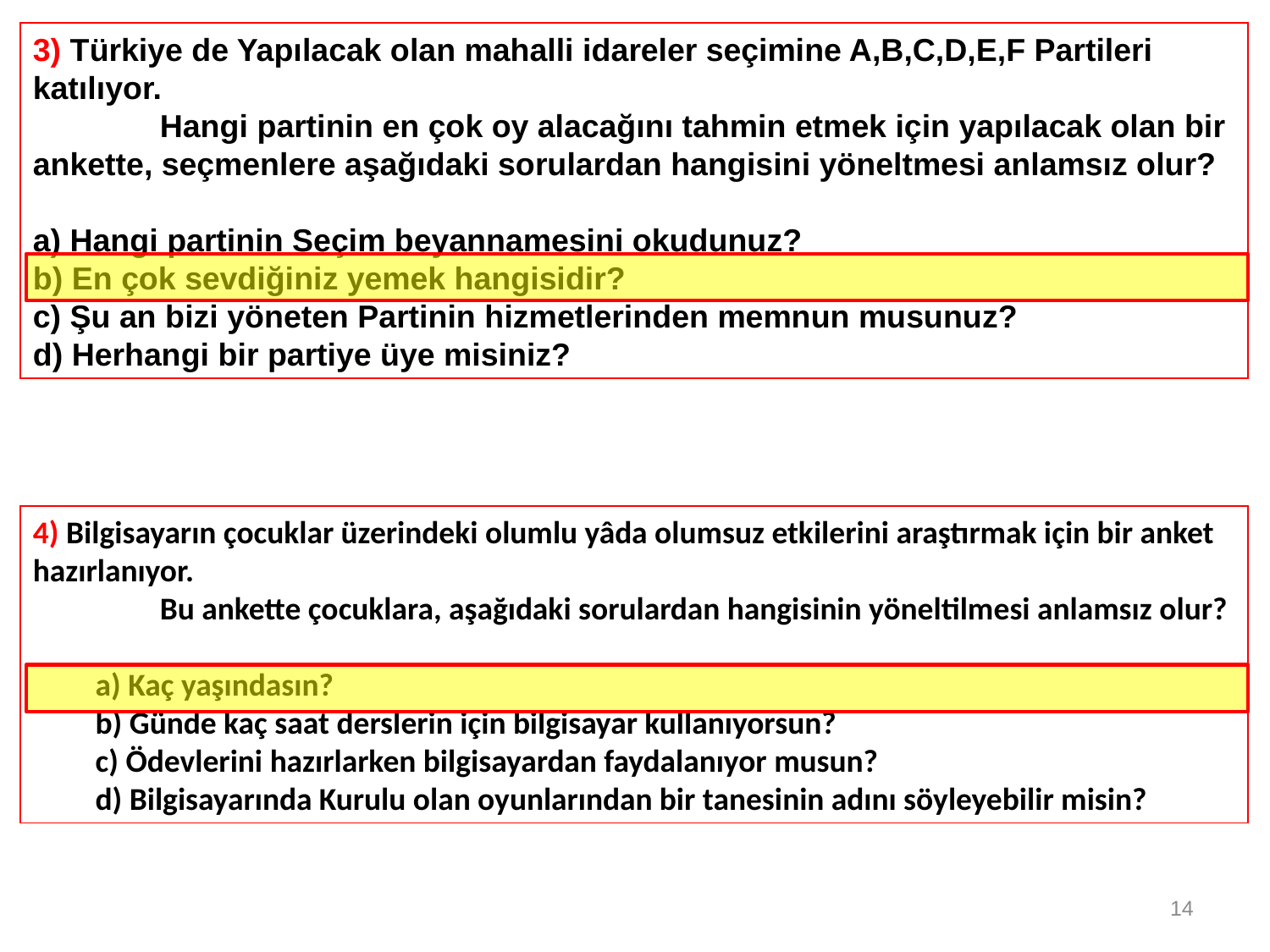

3) Türkiye de Yapılacak olan mahalli idareler seçimine A,B,C,D,E,F Partileri katılıyor.
	Hangi partinin en çok oy alacağını tahmin etmek için yapılacak olan bir ankette, seçmenlere aşağıdaki sorulardan hangisini yöneltmesi anlamsız olur?

a) Hangi partinin Seçim beyannamesini okudunuz?
b) En çok sevdiğiniz yemek hangisidir?
c) Şu an bizi yöneten Partinin hizmetlerinden memnun musunuz?
d) Herhangi bir partiye üye misiniz?

4) Bilgisayarın çocuklar üzerindeki olumlu yâda olumsuz etkilerini araştırmak için bir anket hazırlanıyor.
	Bu ankette çocuklara, aşağıdaki sorulardan hangisinin yöneltilmesi anlamsız olur?

a) Kaç yaşındasın?
b) Günde kaç saat derslerin için bilgisayar kullanıyorsun?
c) Ödevlerini hazırlarken bilgisayardan faydalanıyor musun?
d) Bilgisayarında Kurulu olan oyunlarından bir tanesinin adını söyleyebilir misin?

14